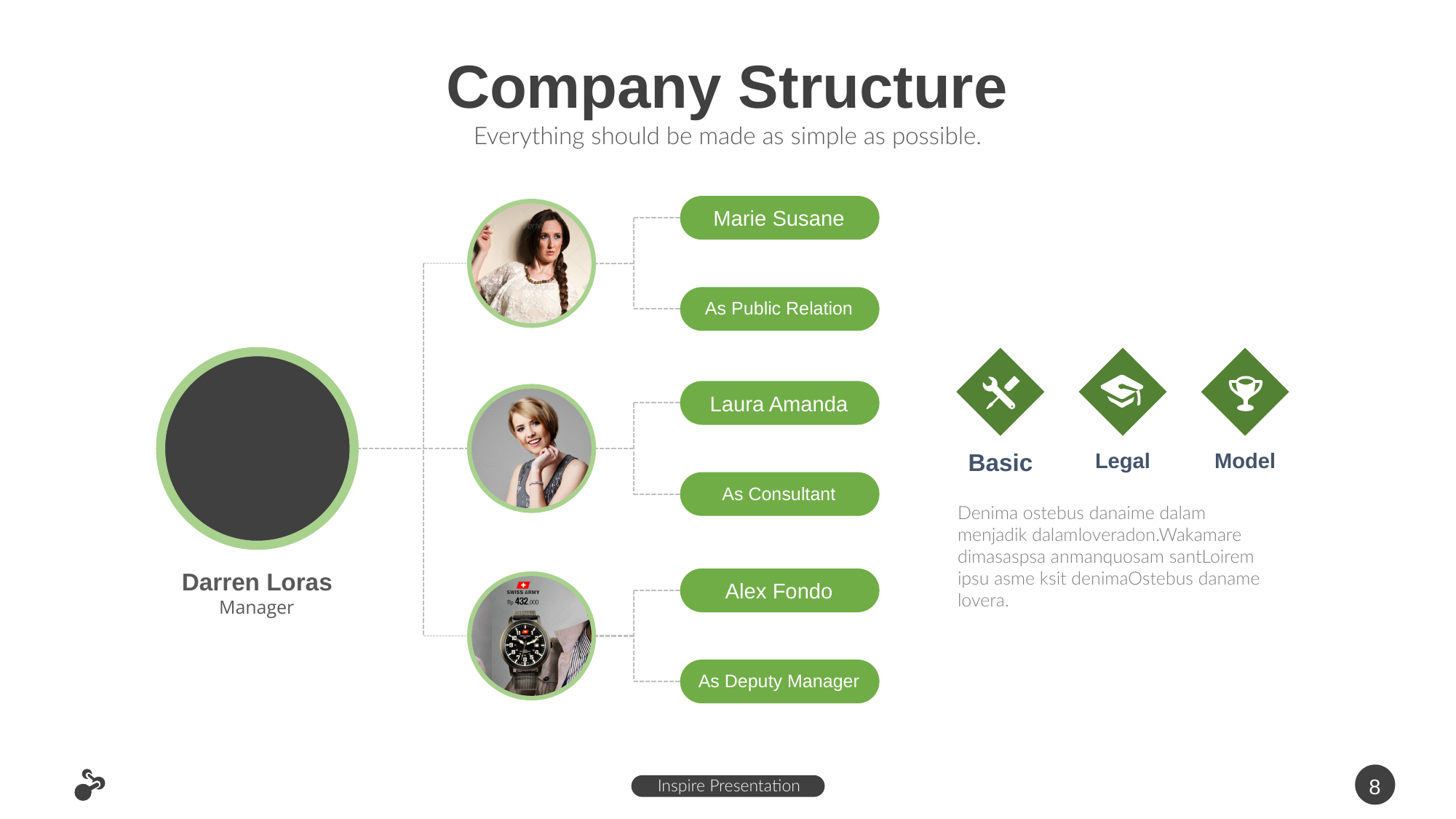

Company Structure
Everything should be made as simple as possible.

Marie Susane

As Public Relation

Laura Amanda
Basic
Legal
Model

As Consultant
Denima ostebus danaime dalam menjadik dalamloveradon.Wakamare dimasaspsa anmanquosam santLoirem ipsu asme ksit denimaOstebus daname lovera.
Darren Loras
Manager

Alex Fondo

As Deputy Manager

8

Inspire Presentation